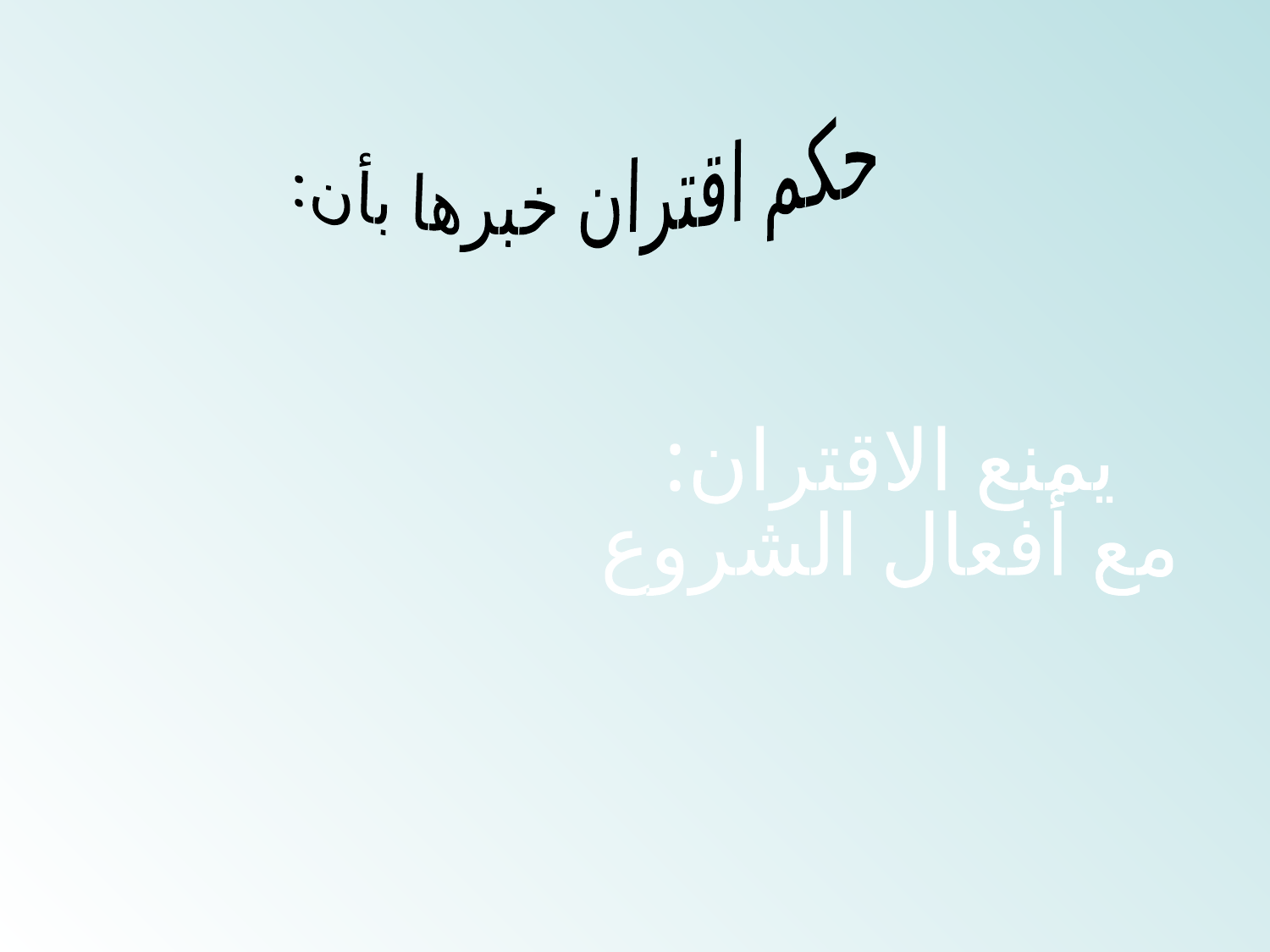

حكم اقتران خبرها بأن:
يمنع الاقتران:
   مع أفعال الشروع